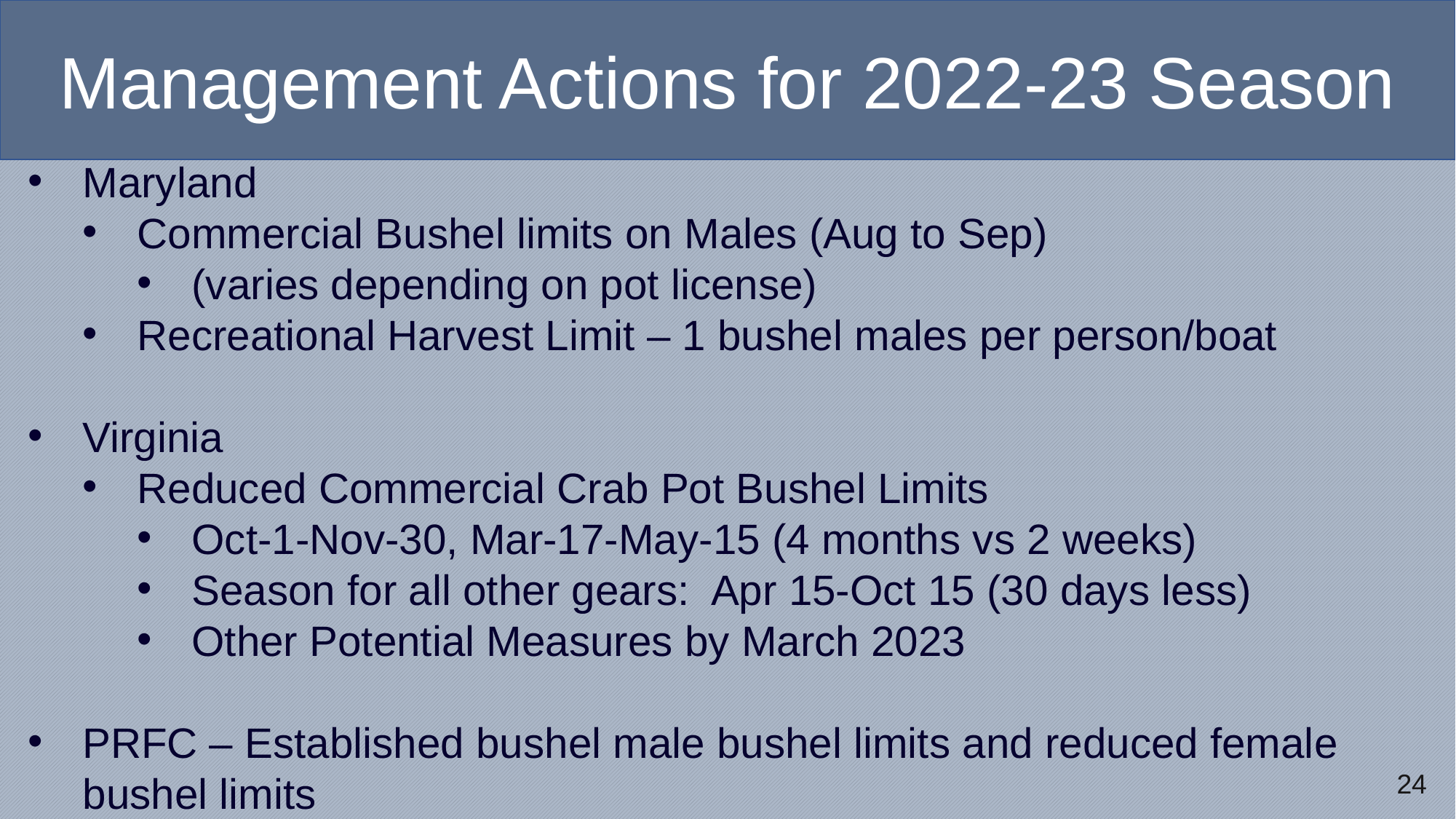

Management Actions for 2022-23 Season
Maryland
Commercial Bushel limits on Males (Aug to Sep)
(varies depending on pot license)
Recreational Harvest Limit – 1 bushel males per person/boat

Virginia
Reduced Commercial Crab Pot Bushel Limits
Oct-1-Nov-30, Mar-17-May-15 (4 months vs 2 weeks)
Season for all other gears:  Apr 15-Oct 15 (30 days less)
Other Potential Measures by March 2023

PRFC – Established bushel male bushel limits and reduced female bushel limits
24